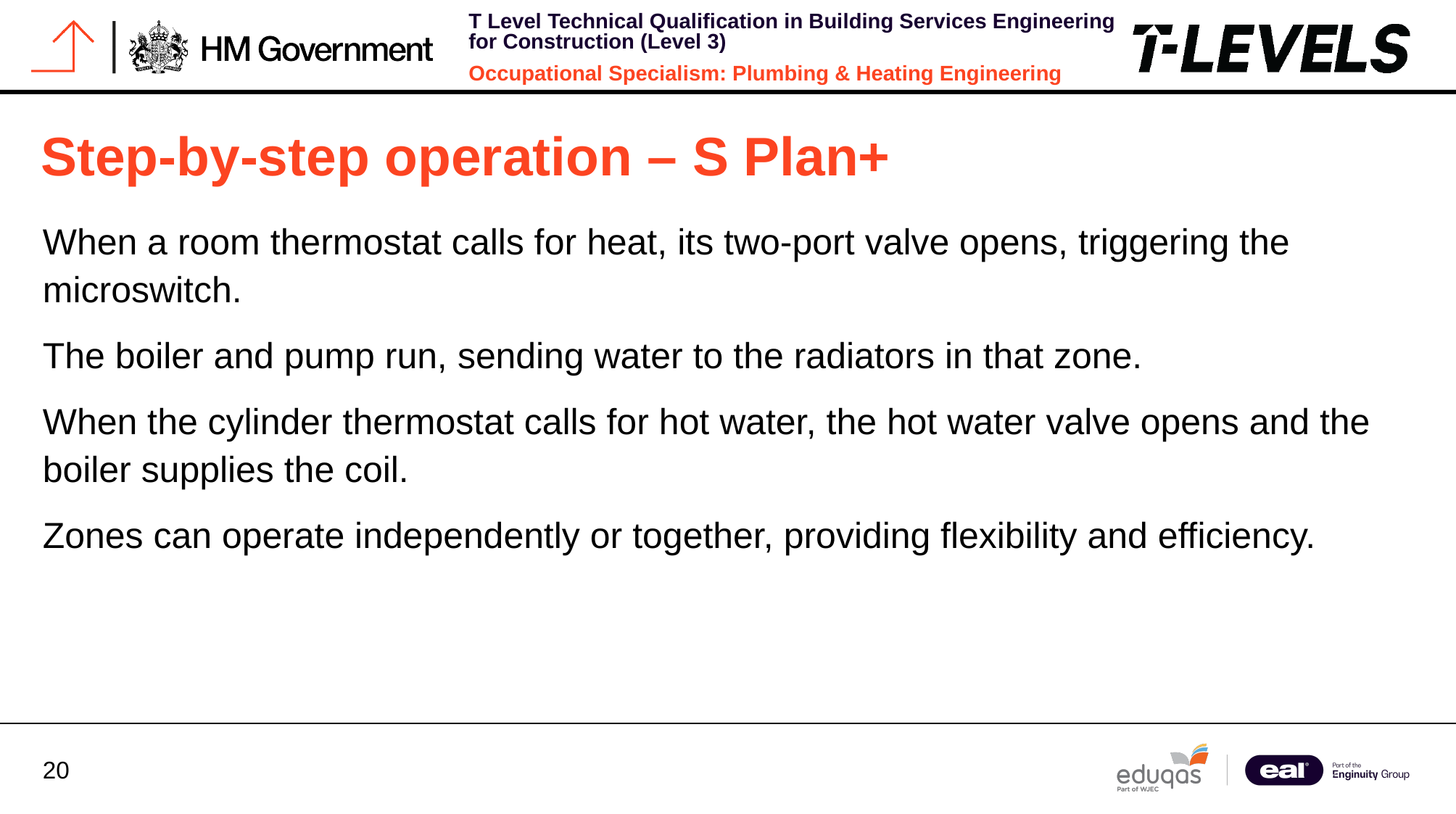

# Step-by-step operation – S Plan+
When a room thermostat calls for heat, its two-port valve opens, triggering the microswitch.
The boiler and pump run, sending water to the radiators in that zone.
When the cylinder thermostat calls for hot water, the hot water valve opens and the boiler supplies the coil.
Zones can operate independently or together, providing flexibility and efficiency.